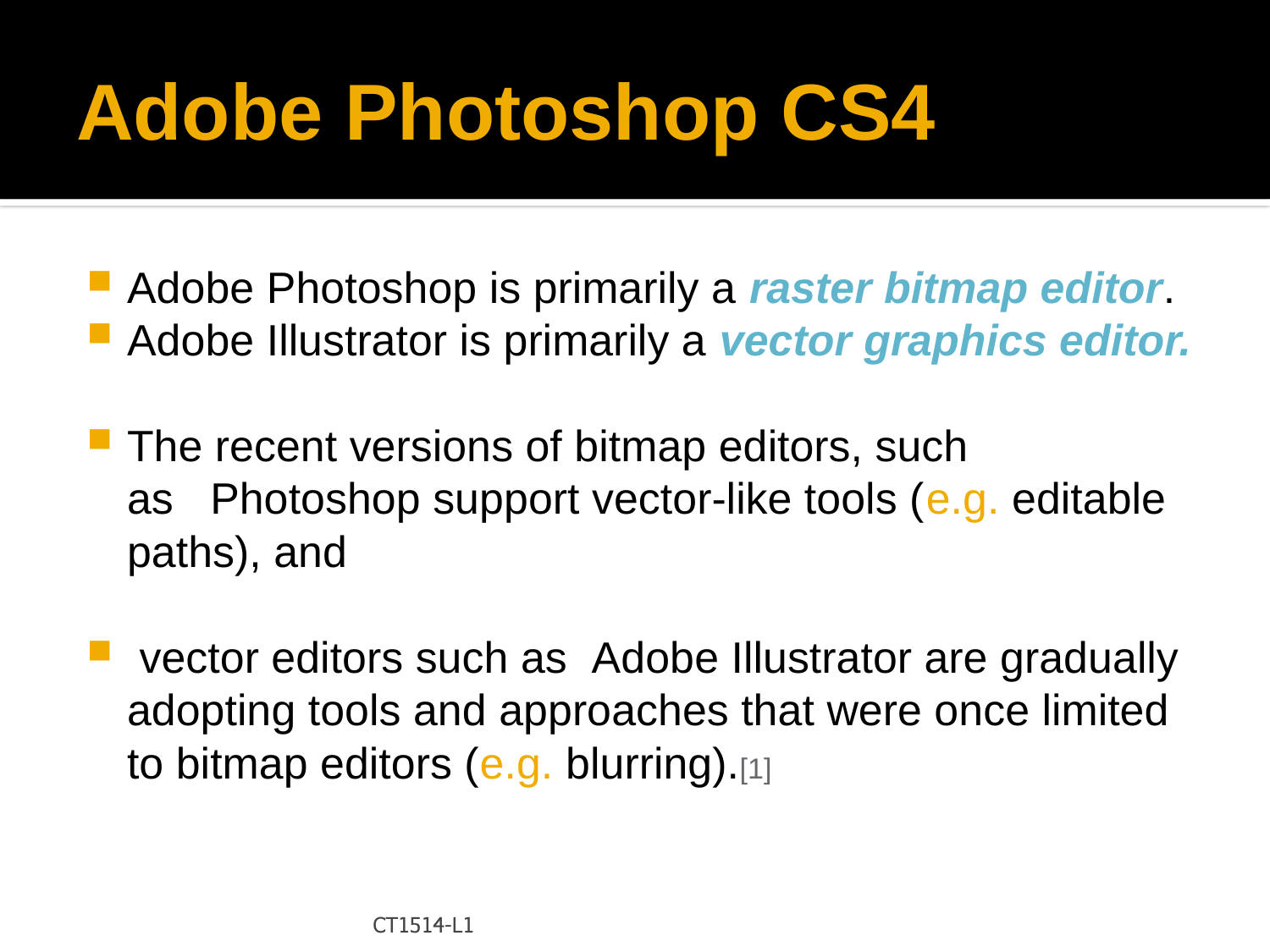

# Adobe Photoshop CS4
Adobe Photoshop is primarily a raster bitmap editor.
Adobe Illustrator is primarily a vector graphics editor.

The recent versions of bitmap editors, such as   Photoshop support vector-like tools (e.g. editable paths), and

 vector editors such as  Adobe Illustrator are gradually adopting tools and approaches that were once limited to bitmap editors (e.g. blurring).[1]
CT1514-L1